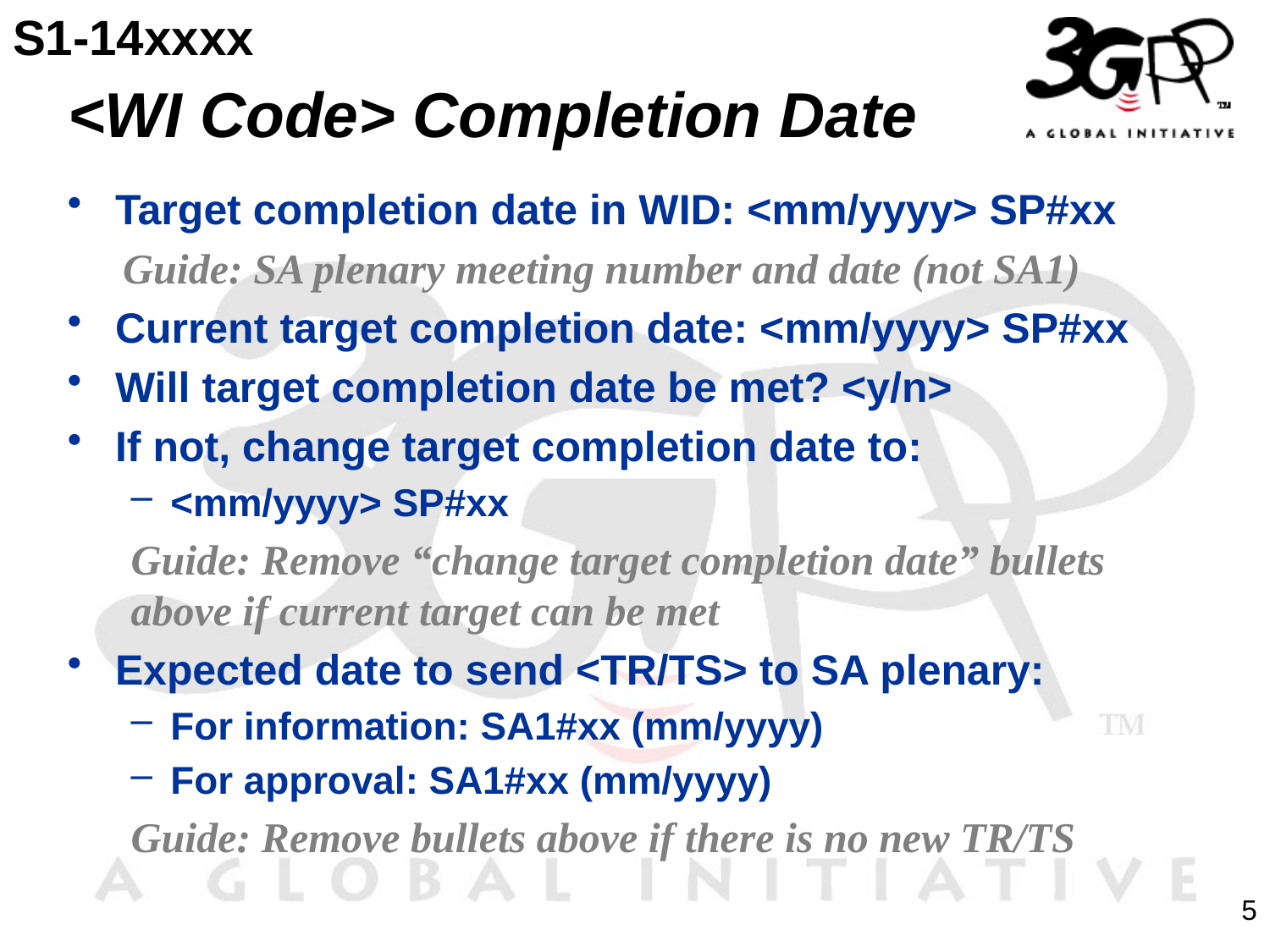

S1-14xxxx
# <WI Code> Completion Date
Target completion date in WID: <mm/yyyy> SP#xx
Guide: SA plenary meeting number and date (not SA1)
Current target completion date: <mm/yyyy> SP#xx
Will target completion date be met? <y/n>
If not, change target completion date to:
<mm/yyyy> SP#xx
Guide: Remove “change target completion date” bullets above if current target can be met
Expected date to send <TR/TS> to SA plenary:
For information: SA1#xx (mm/yyyy)
For approval: SA1#xx (mm/yyyy)
Guide: Remove bullets above if there is no new TR/TS

5